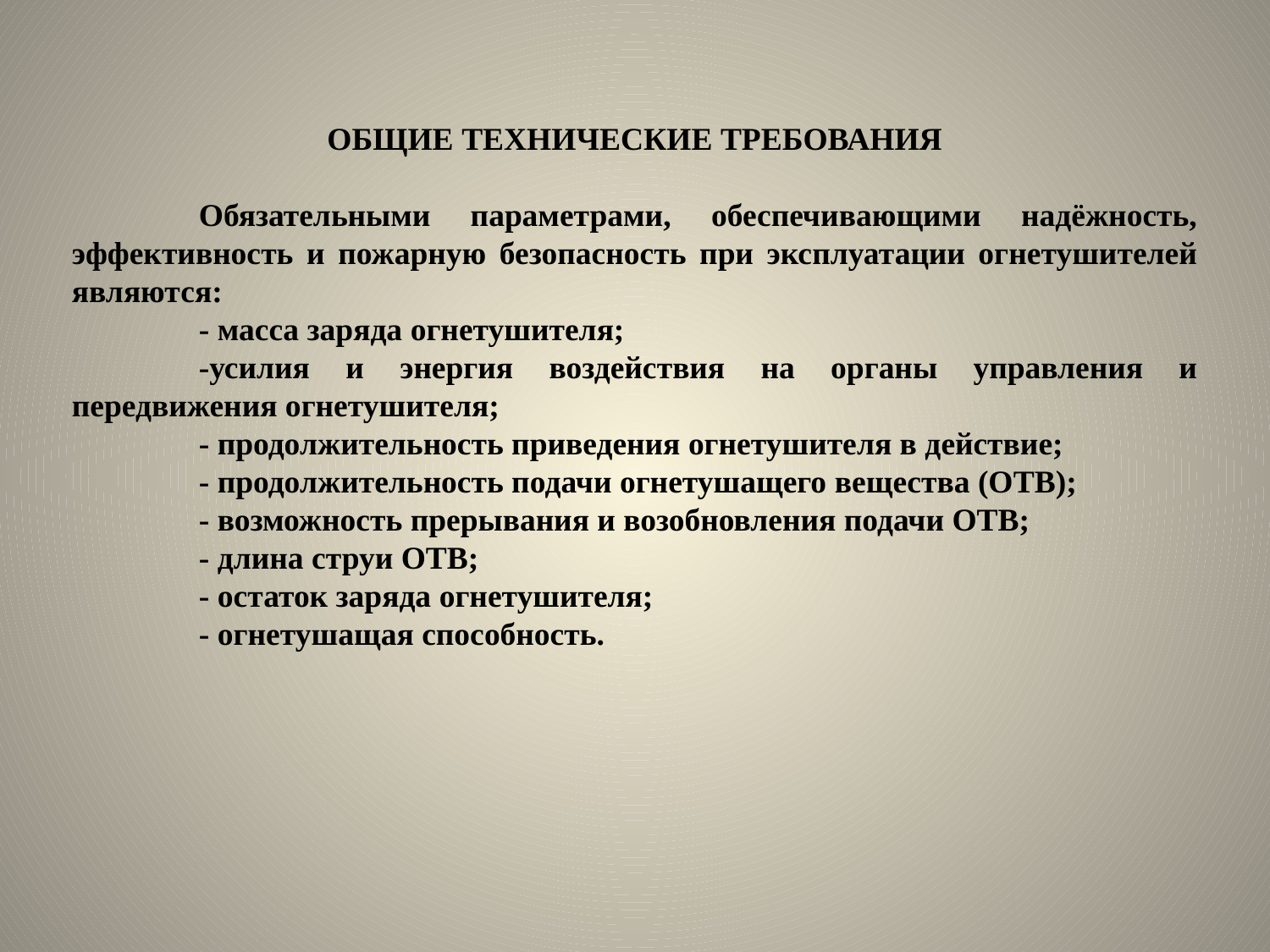

ОБЩИЕ ТЕХНИЧЕСКИЕ ТРЕБОВАНИЯ

	Обязательными параметрами, обеспечивающими надёжность, эффективность и пожарную безопасность при эксплуатации огнетушителей являются:
	- масса заряда огнетушителя;
	-усилия и энергия воздействия на органы управления и передвижения огнетушителя;
	- продолжительность приведения огнетушителя в действие;
	- продолжительность подачи огнетушащего вещества (ОТВ);
	- возможность прерывания и возобновления подачи ОТВ;
	- длина струи ОТВ;
	- остаток заряда огнетушителя;
	- огнетушащая способность.